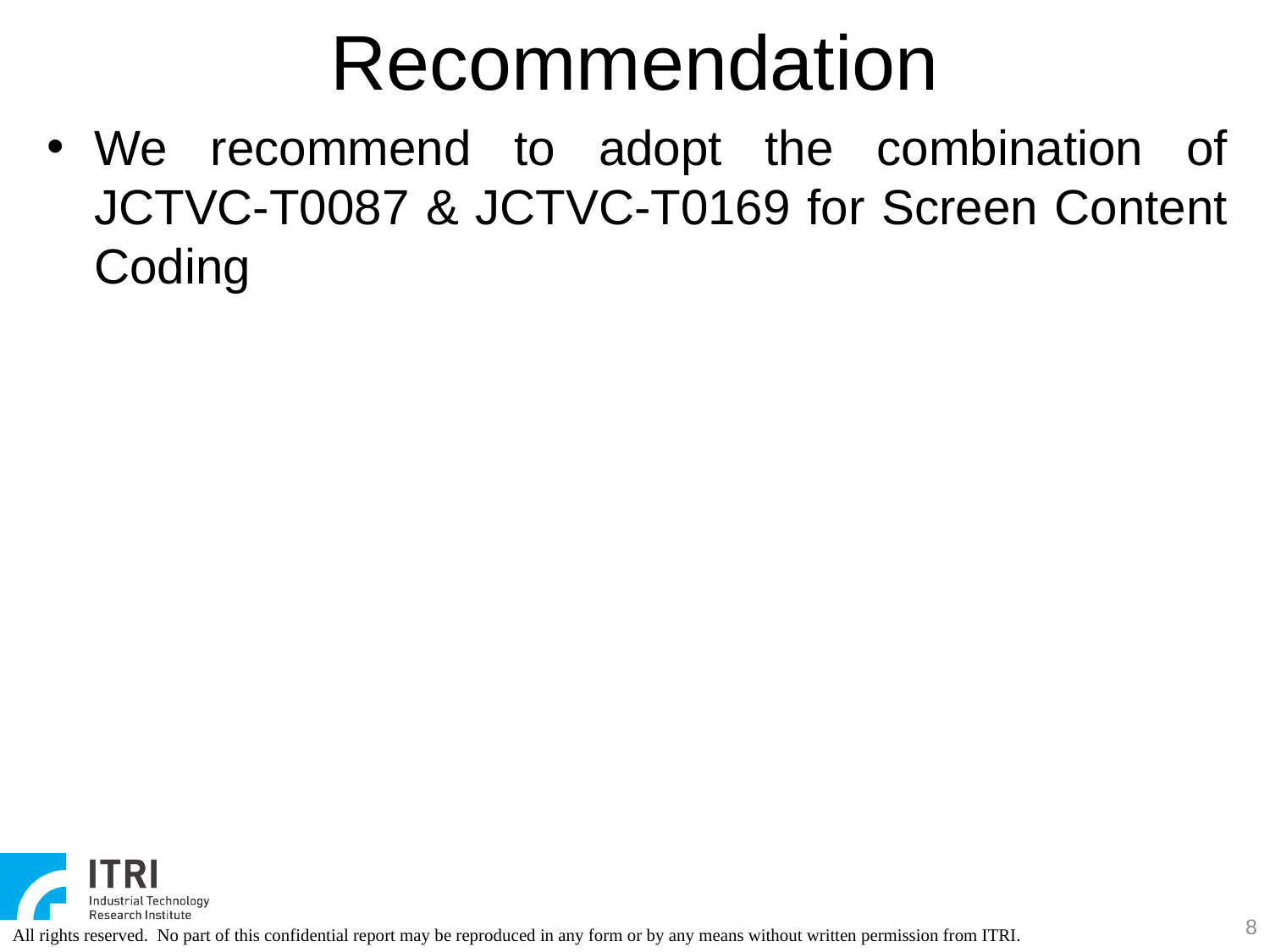

Recommendation
We recommend to adopt the combination of JCTVC-T0087 & JCTVC-T0169 for Screen Content Coding

8